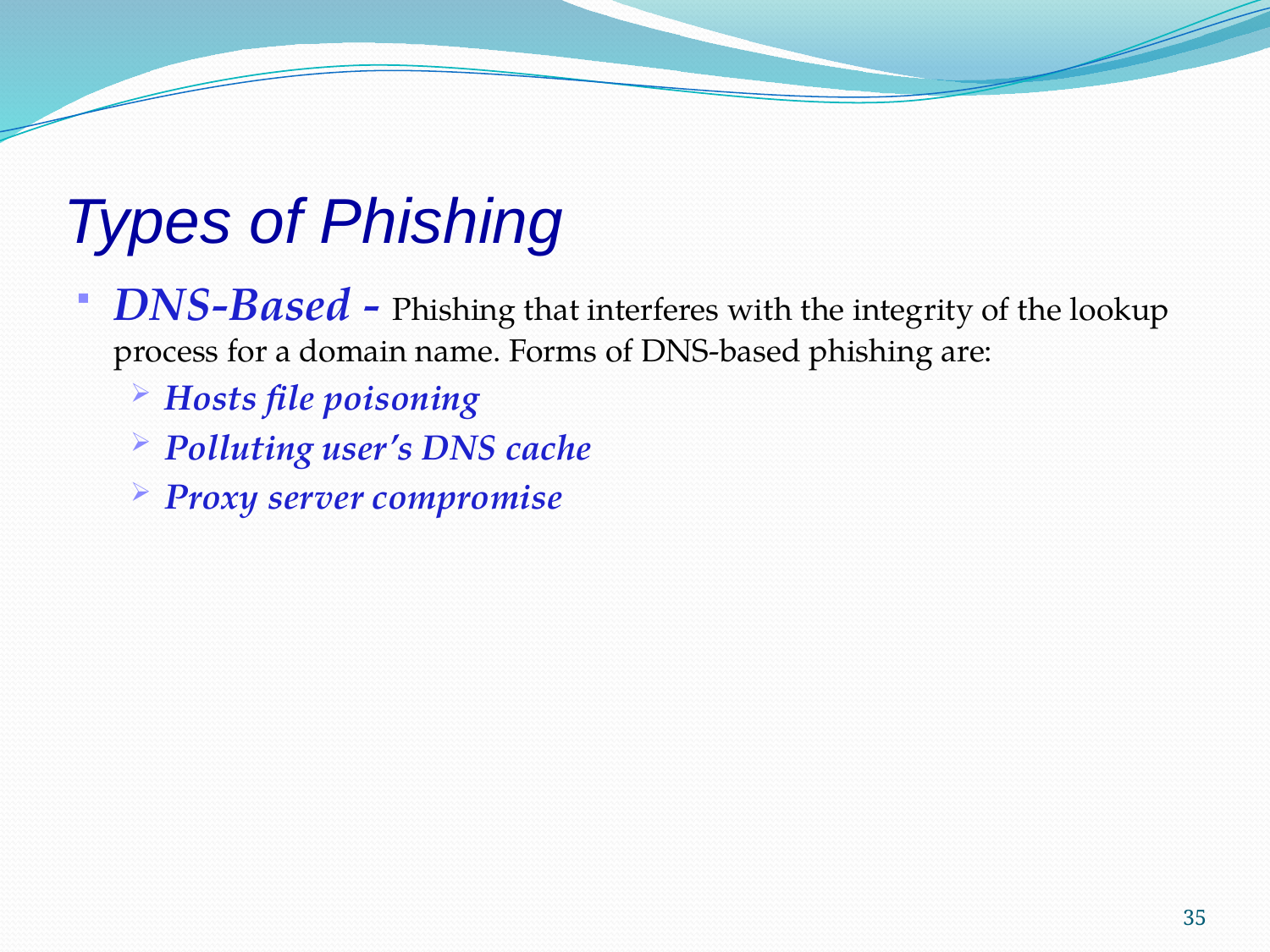

# Types of Phishing
DNS-Based - Phishing that interferes with the integrity of the lookup process for a domain name. Forms of DNS-based phishing are:
Hosts file poisoning
Polluting user’s DNS cache
Proxy server compromise

35